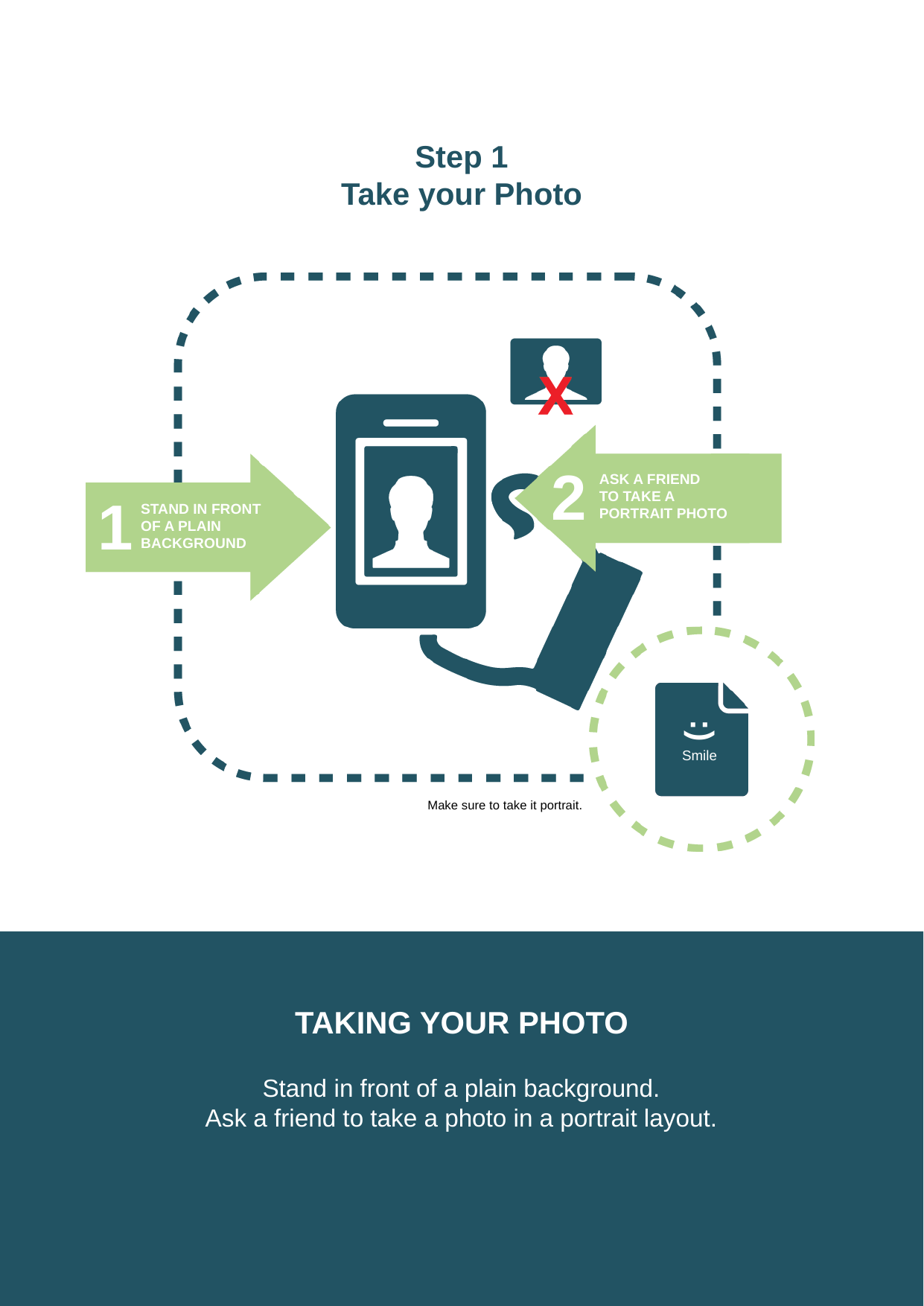

Step 1
Take your Photo
2
ASK A FRIEND
TO TAKE A
PORTRAIT PHOTO
1
STAND IN FRONT
OF A PLAIN
BACKGROUND
:)
Smile
Make sure to take it portrait.
TAKING YOUR PHOTO
Stand in front of a plain background.
Ask a friend to take a photo in a portrait layout.